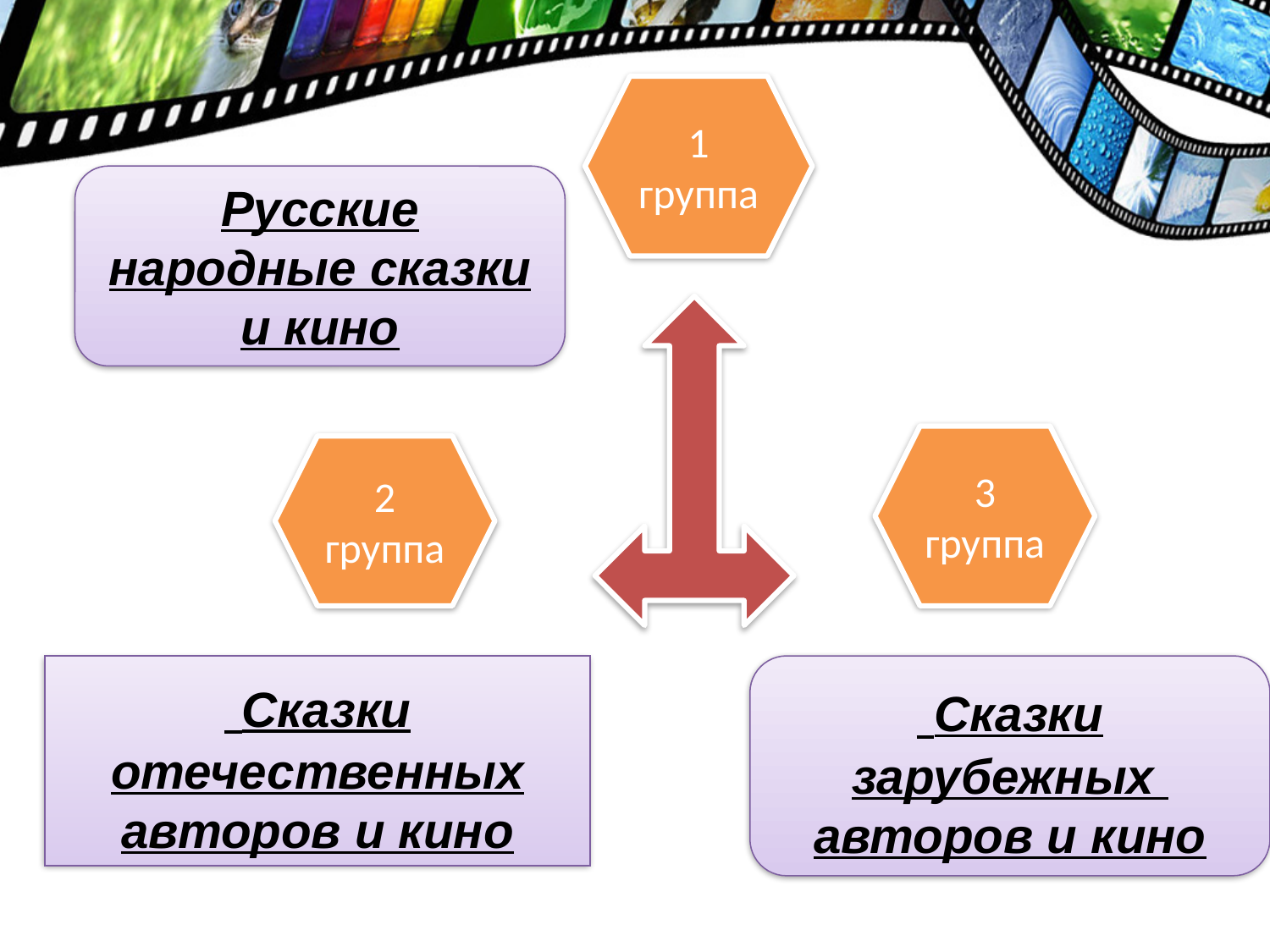

1 группа
Русские народные сказки и кино

3 группа
2 группа
# Сказки отечественных авторов и кино
 Сказки зарубежных  авторов и кино